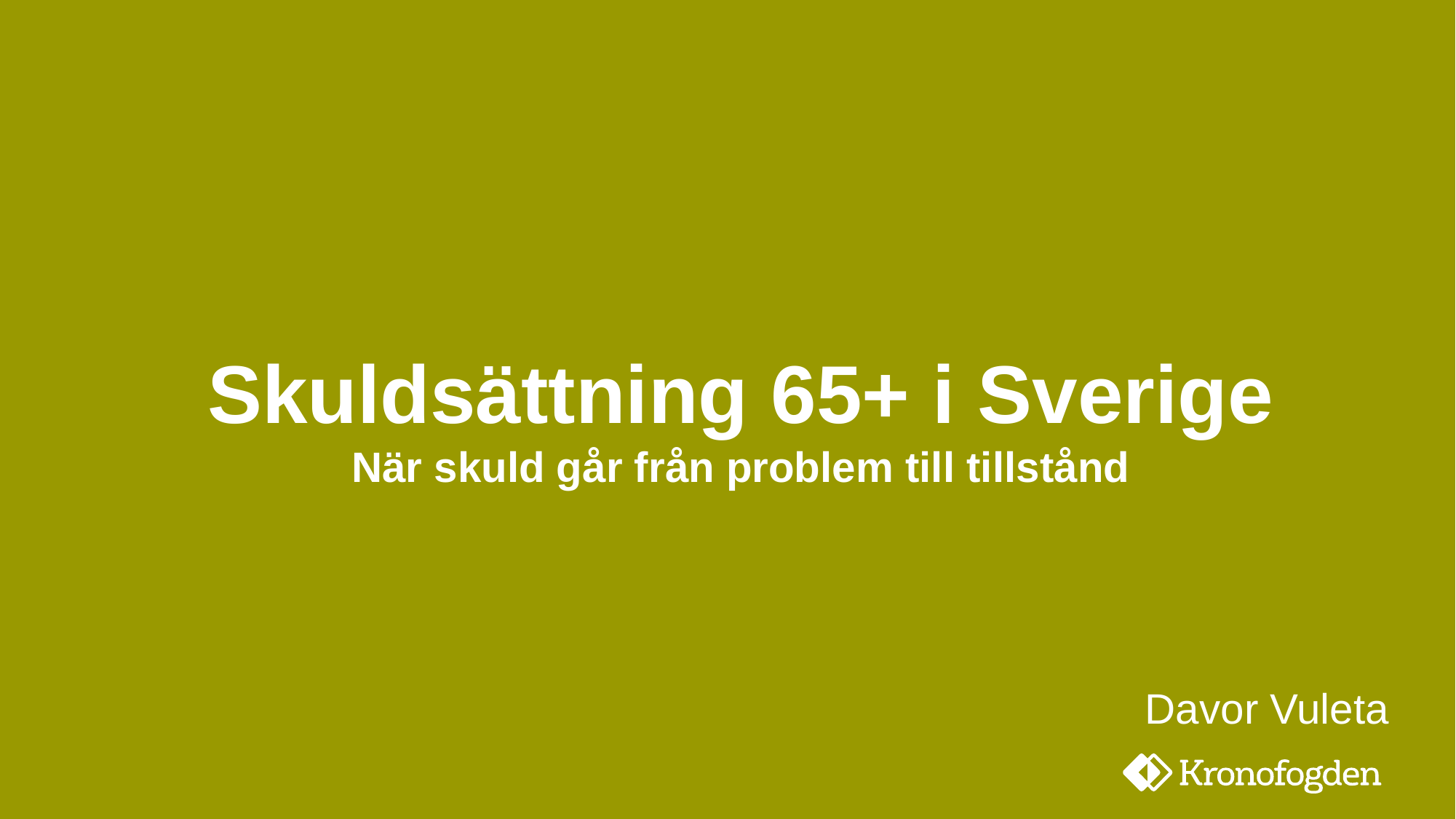

# Skuldsättning 65+ i Sverige När skuld går från problem till tillstånd
Davor Vuleta